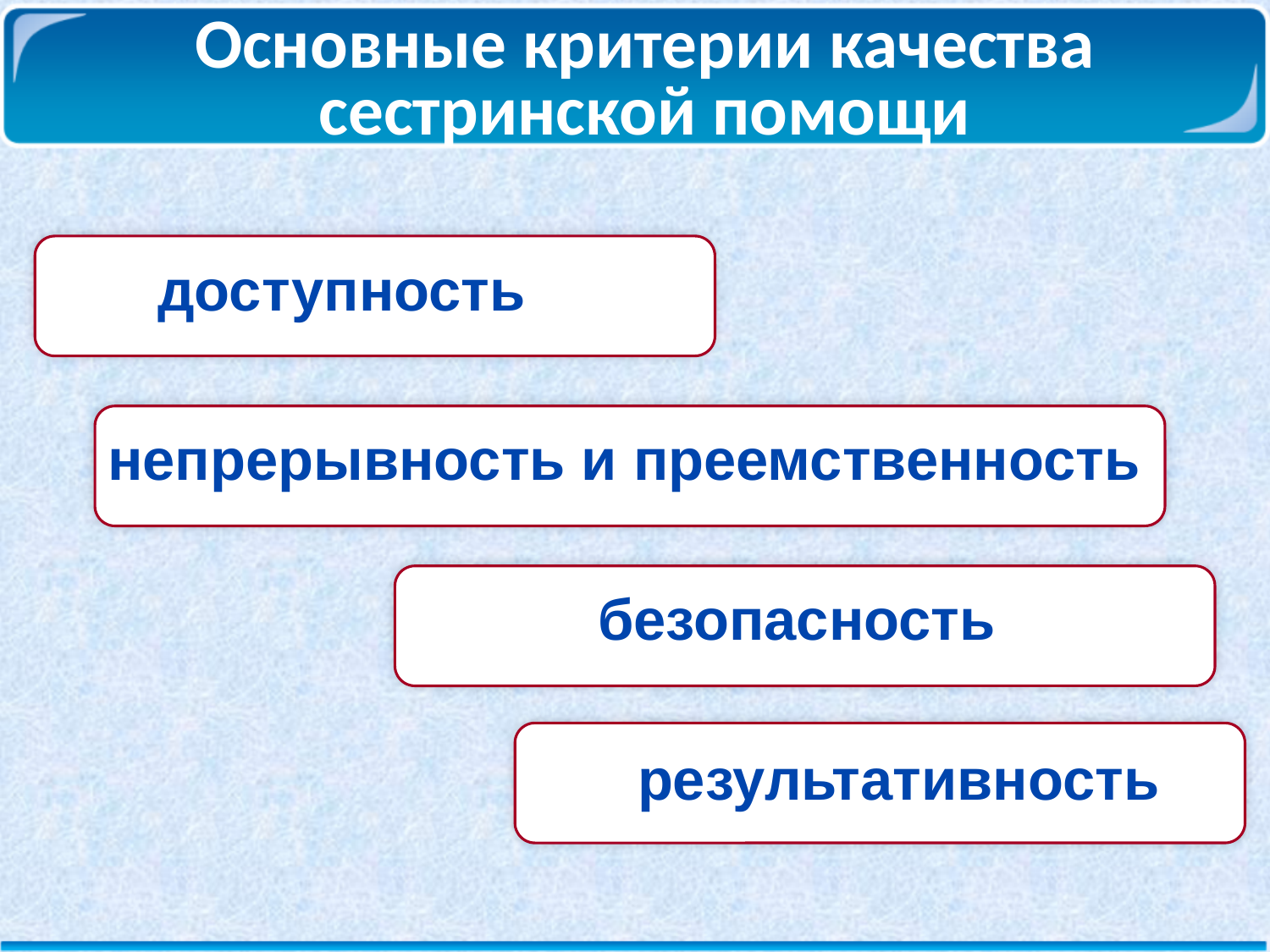

# Основные критерии качества сестринской помощи

доступность

непрерывность и преемственность

безопасность

результативность